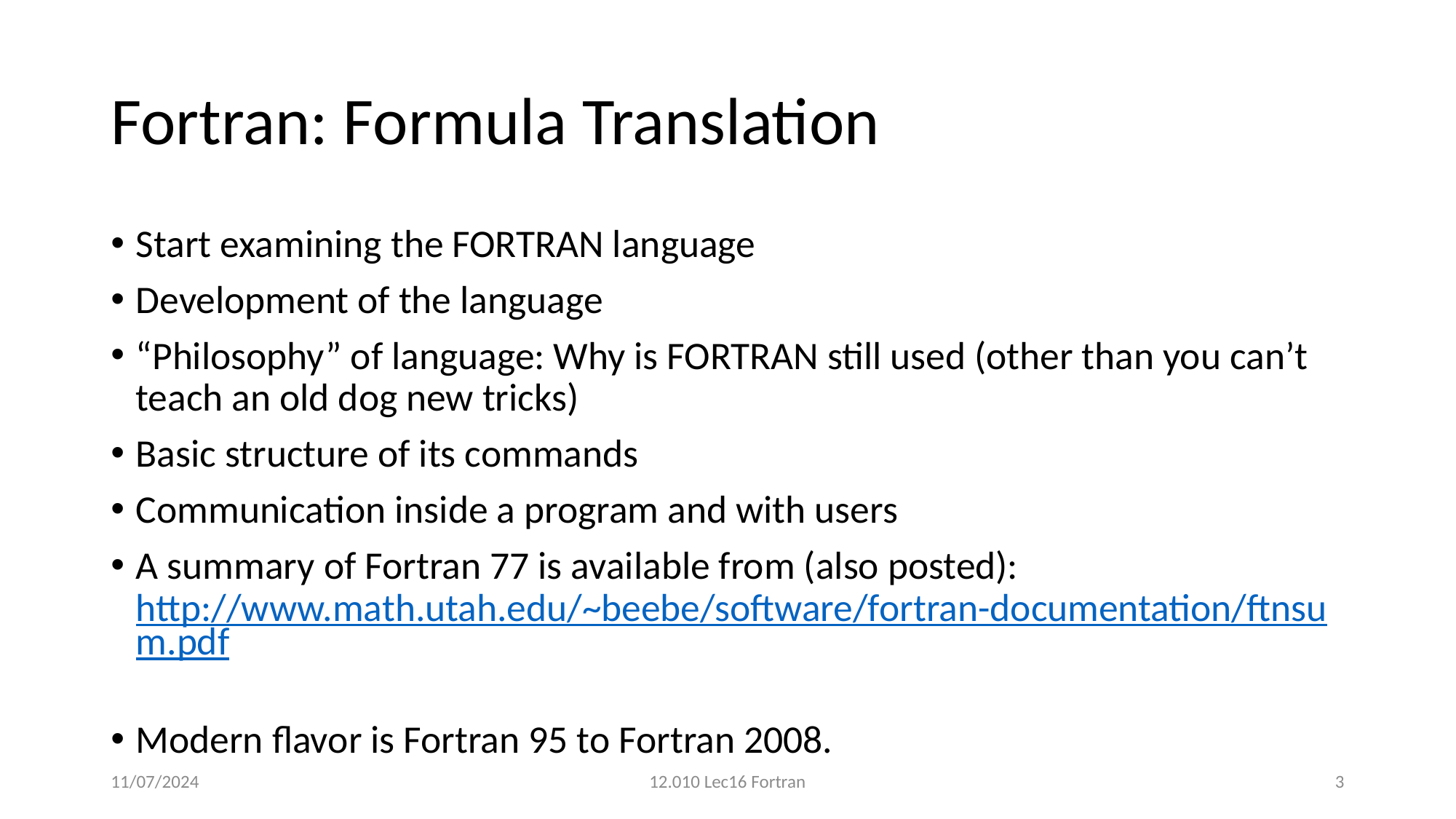

# Fortran: Formula Translation
Start examining the FORTRAN language
Development of the language
“Philosophy” of language: Why is FORTRAN still used (other than you can’t teach an old dog new tricks)
Basic structure of its commands
Communication inside a program and with users
A summary of Fortran 77 is available from (also posted):
http://www.math.utah.edu/~beebe/software/fortran-documentation/ftnsum.pdf
Modern flavor is Fortran 95 to Fortran 2008.

11/07/2024
12.010 Lec16 Fortran
3